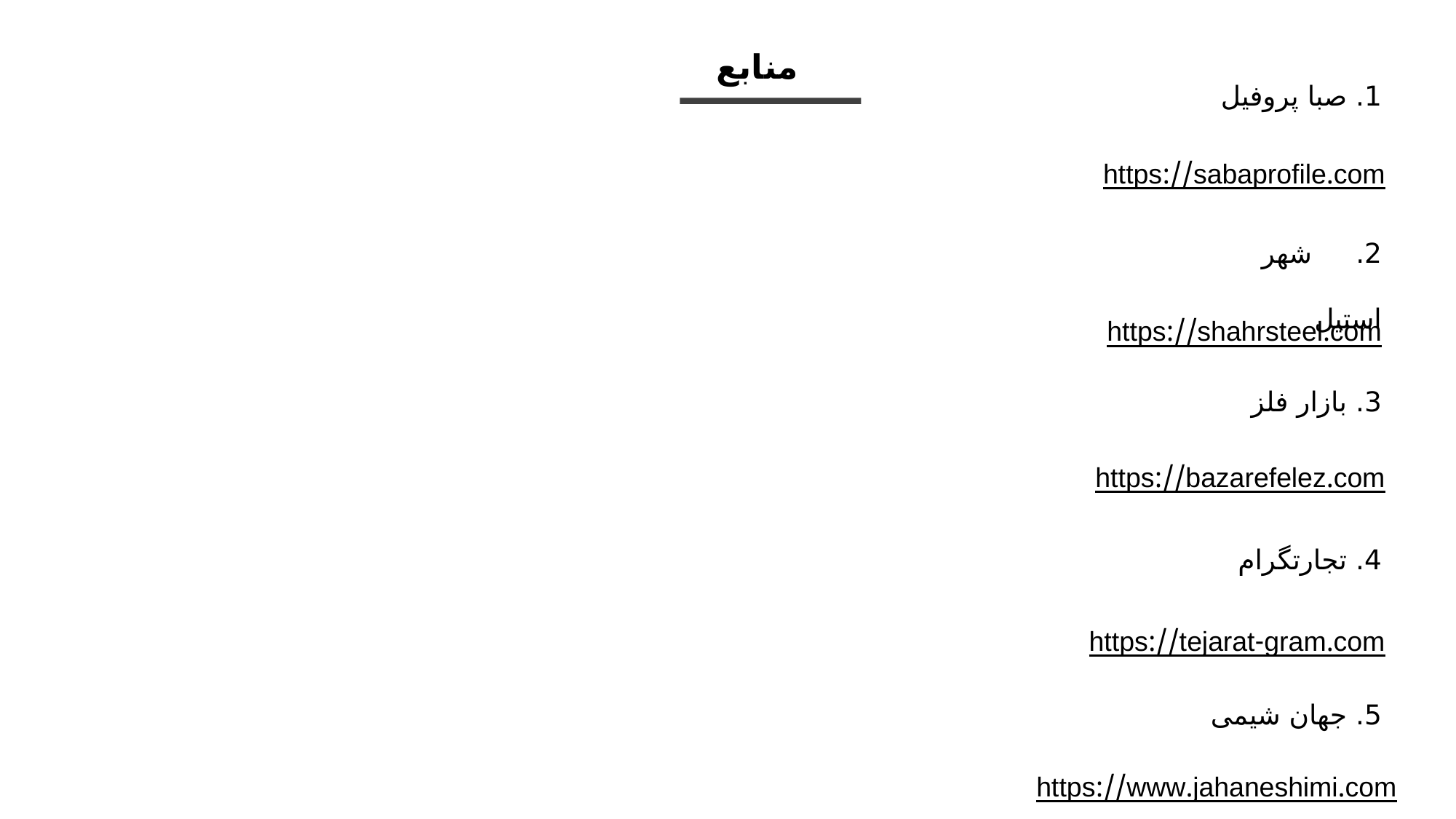

منابع
1. صبا پروفیل

https://sabaprofile.com
2. شهر استیل
https://shahrsteel.com
3. بازار فلز
https://bazarefelez.com
4. تجارتگرام
https://tejarat-gram.com
5. جهان شیمی
https://www.jahaneshimi.com